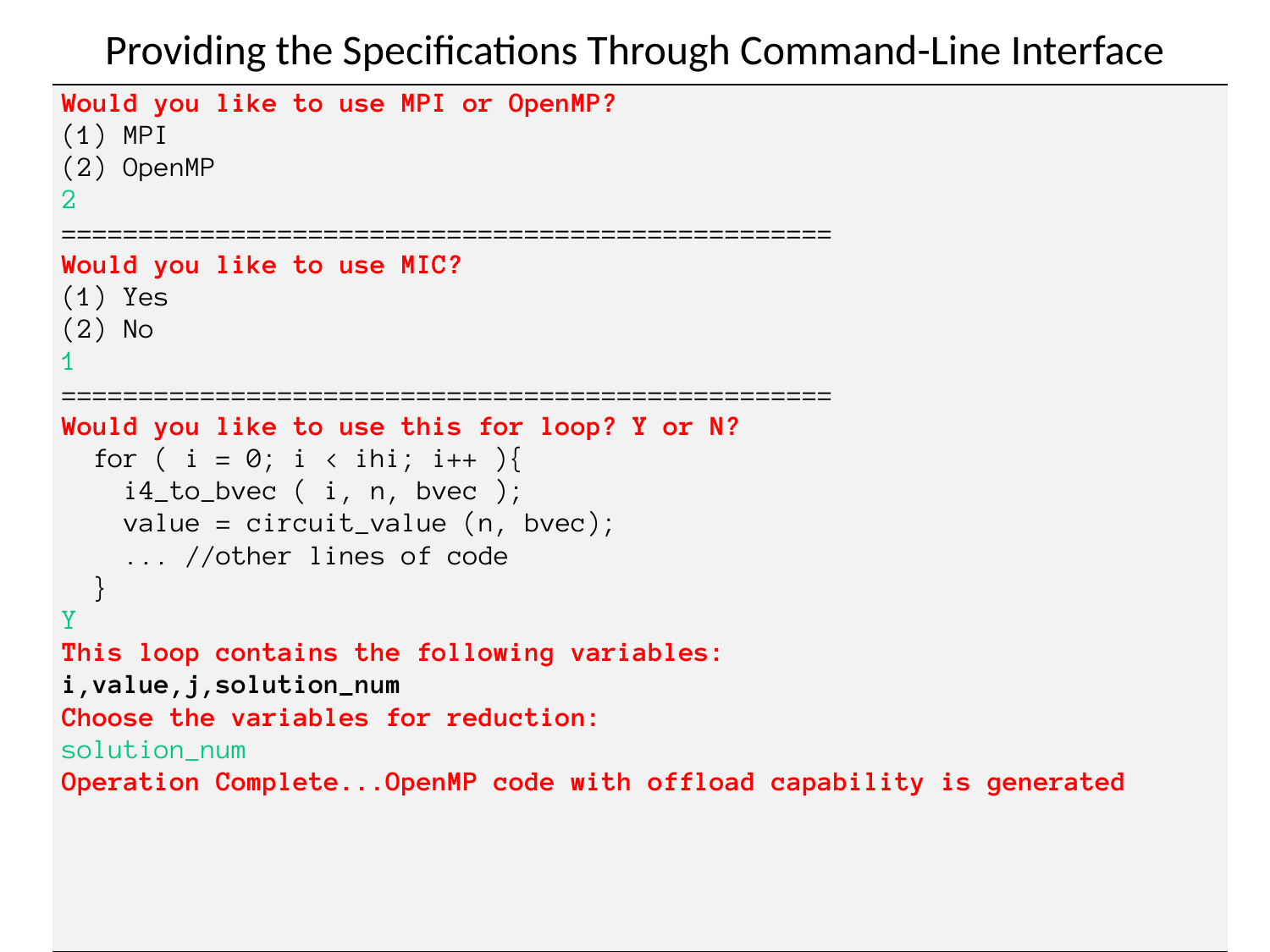

# Providing the Specifications Through Command-Line Interface
| Would you like to use MPI or OpenMP? (1) MPI (2) OpenMP 2 ================================================== Would you like to use MIC? (1) Yes (2) No 1 ================================================== Would you like to use this for loop? Y or N? for ( i = 0; i < ihi; i++ ){ i4\_to\_bvec ( i, n, bvec ); value = circuit\_value (n, bvec); ... //other lines of code } Y This loop contains the following variables: i,value,j,solution\_num Choose the variables for reduction: solution\_num Operation Complete...OpenMP code with offload capability is generated |
| --- |

17